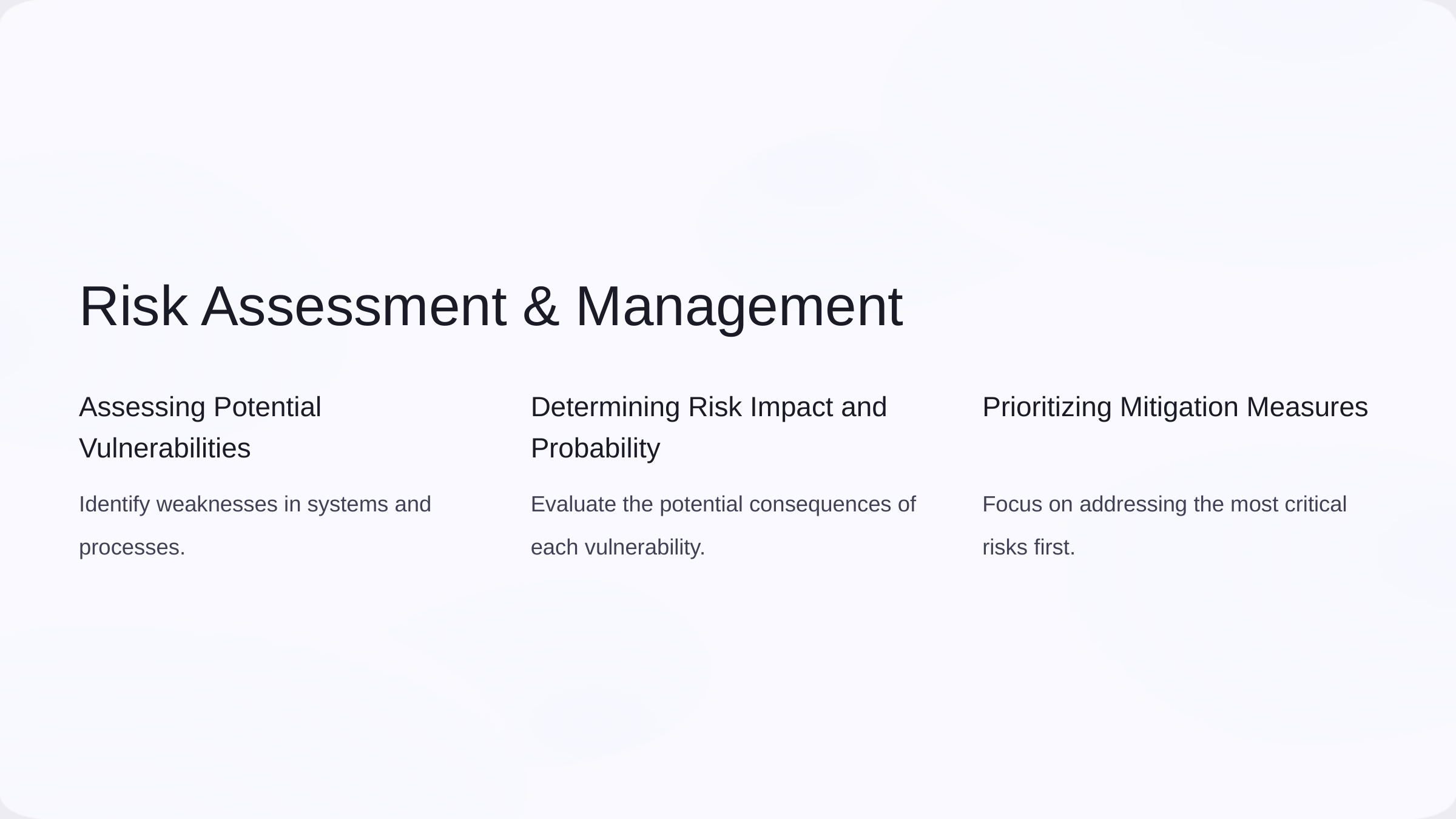

Risk Assessment & Management
Assessing Potential Vulnerabilities
Determining Risk Impact and Probability
Prioritizing Mitigation Measures
Identify weaknesses in systems and processes.
Evaluate the potential consequences of each vulnerability.
Focus on addressing the most critical risks first.